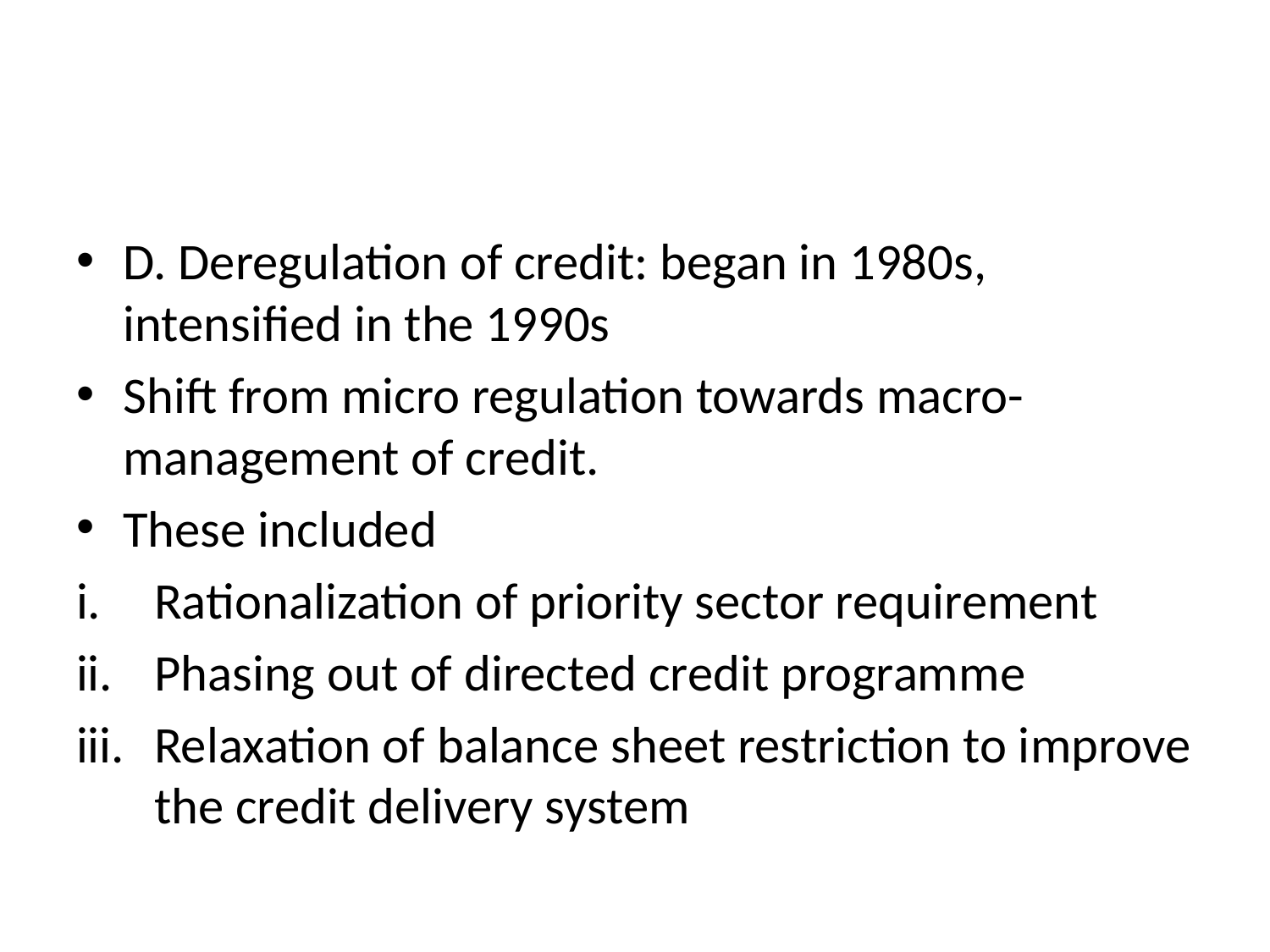

#
D. Deregulation of credit: began in 1980s, intensified in the 1990s
Shift from micro regulation towards macro- management of credit.
These included
Rationalization of priority sector requirement
Phasing out of directed credit programme
Relaxation of balance sheet restriction to improve the credit delivery system